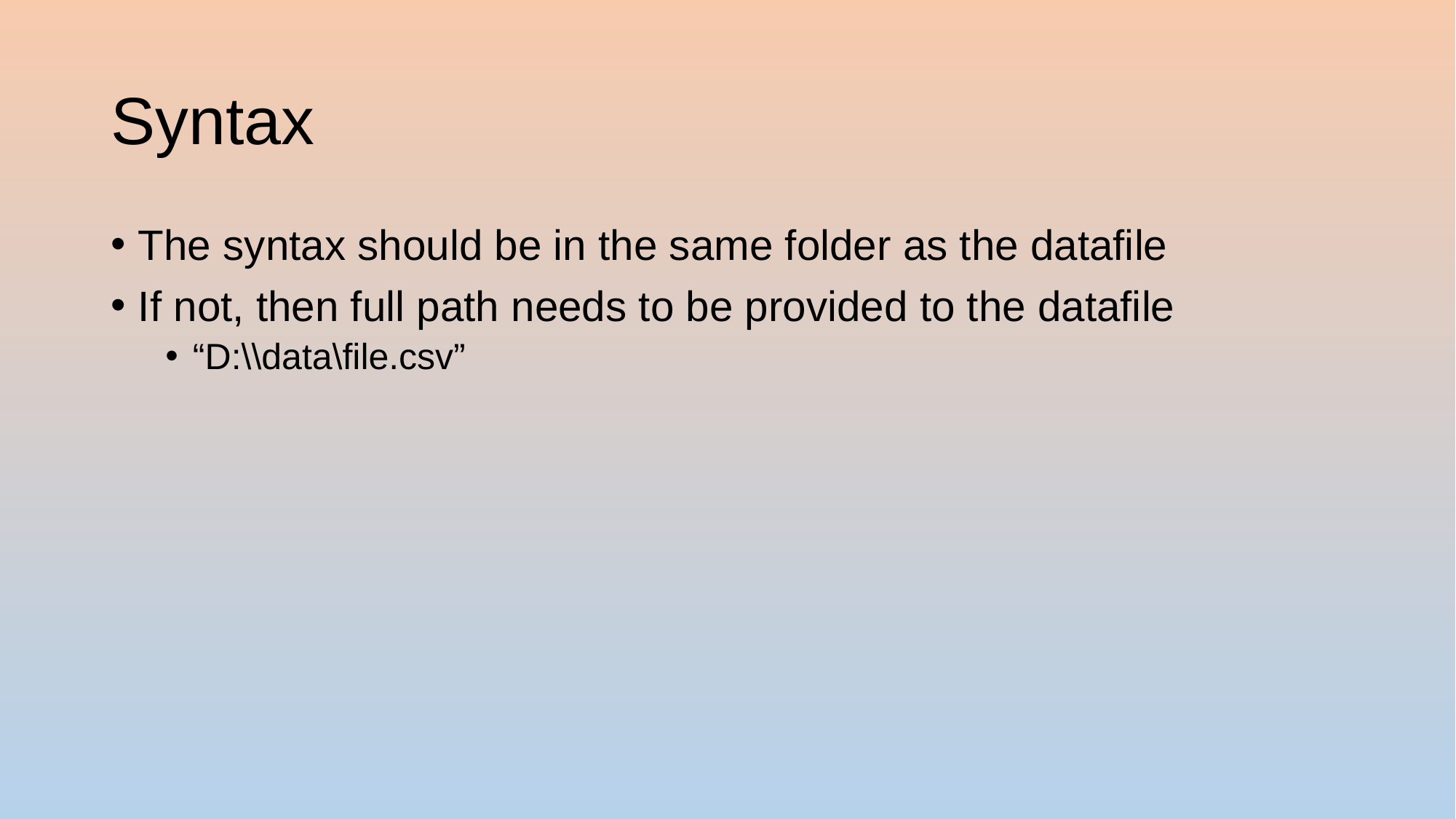

# Syntax
The syntax should be in the same folder as the datafile
If not, then full path needs to be provided to the datafile
“D:\\data\file.csv”